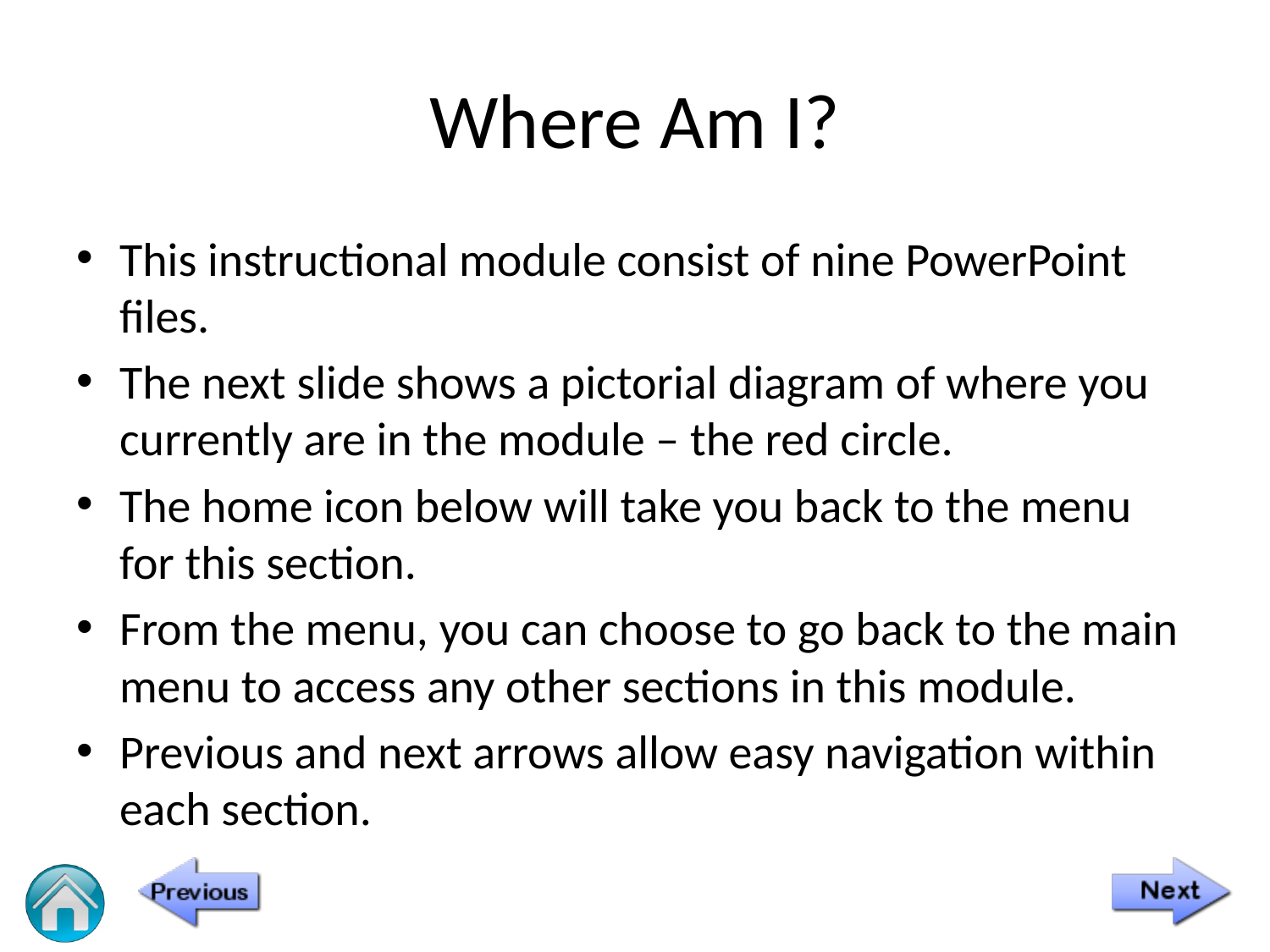

# Where Am I?
This instructional module consist of nine PowerPoint files.
The next slide shows a pictorial diagram of where you currently are in the module – the red circle.
The home icon below will take you back to the menu for this section.
From the menu, you can choose to go back to the main menu to access any other sections in this module.
Previous and next arrows allow easy navigation within each section.